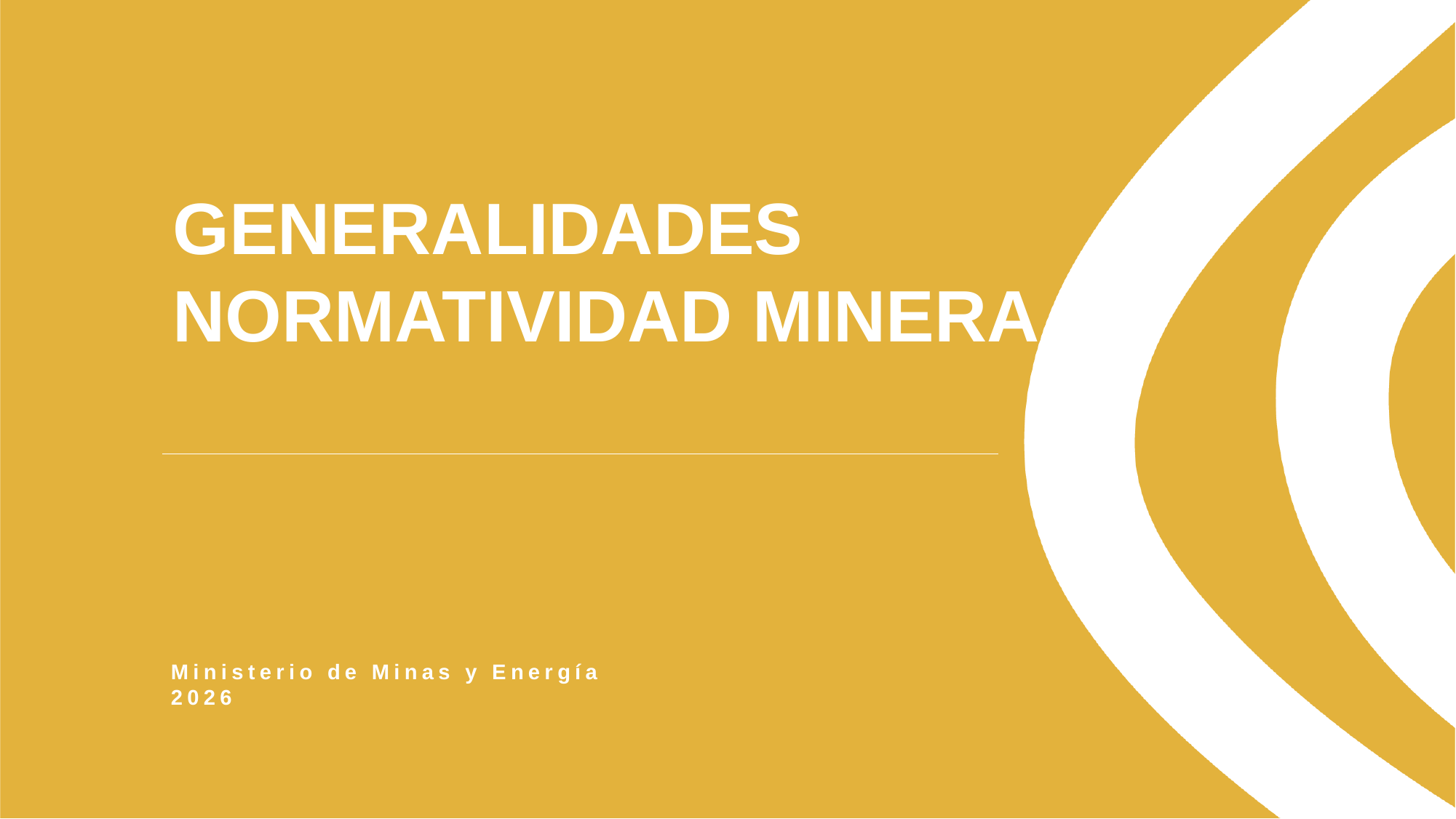

GENERALIDADES NORMATIVIDAD MINERA
Ministerio de Minas y Energía
2026